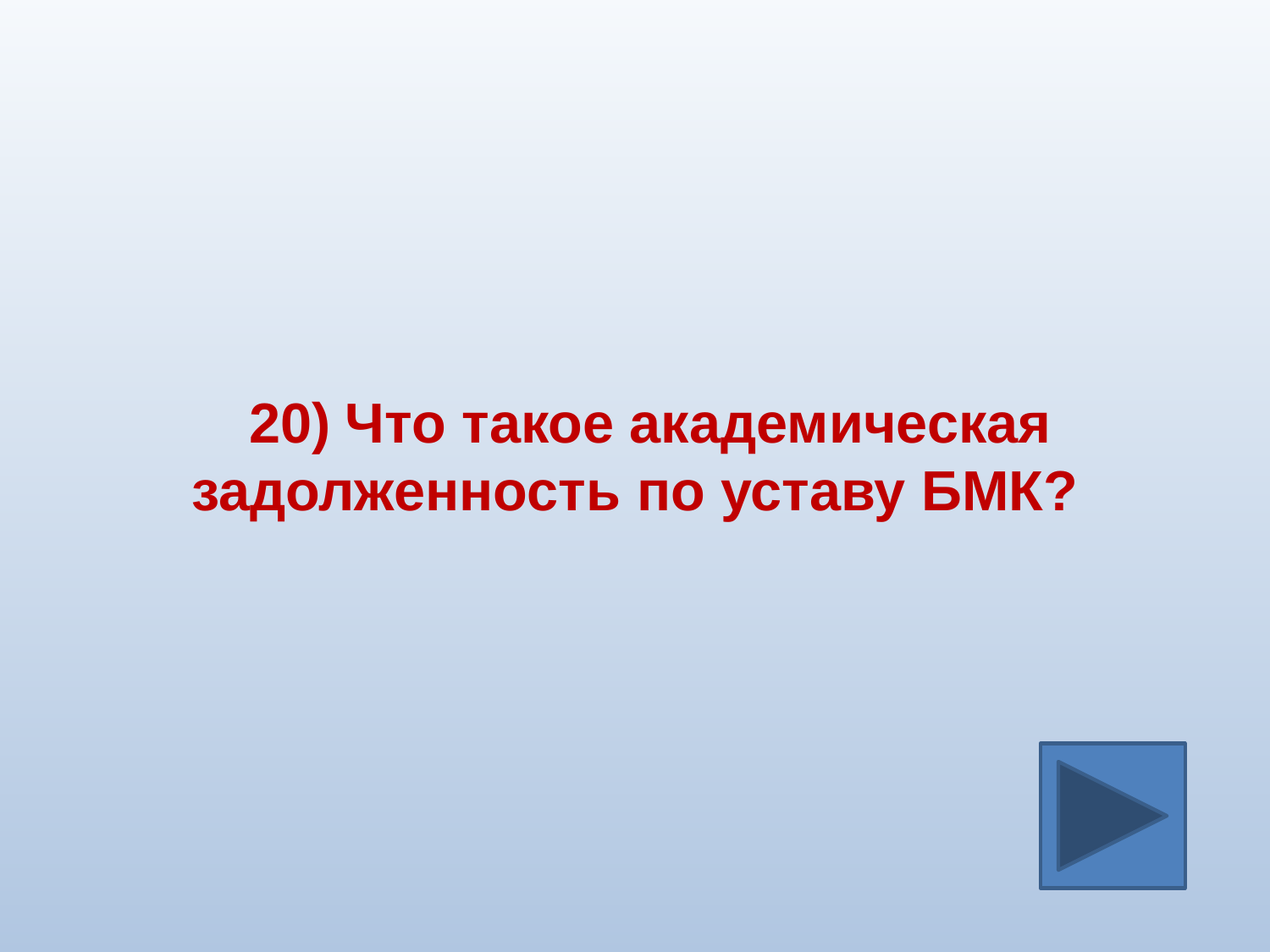

#

  20)	Что такое академическая задолженность по уставу БМК?